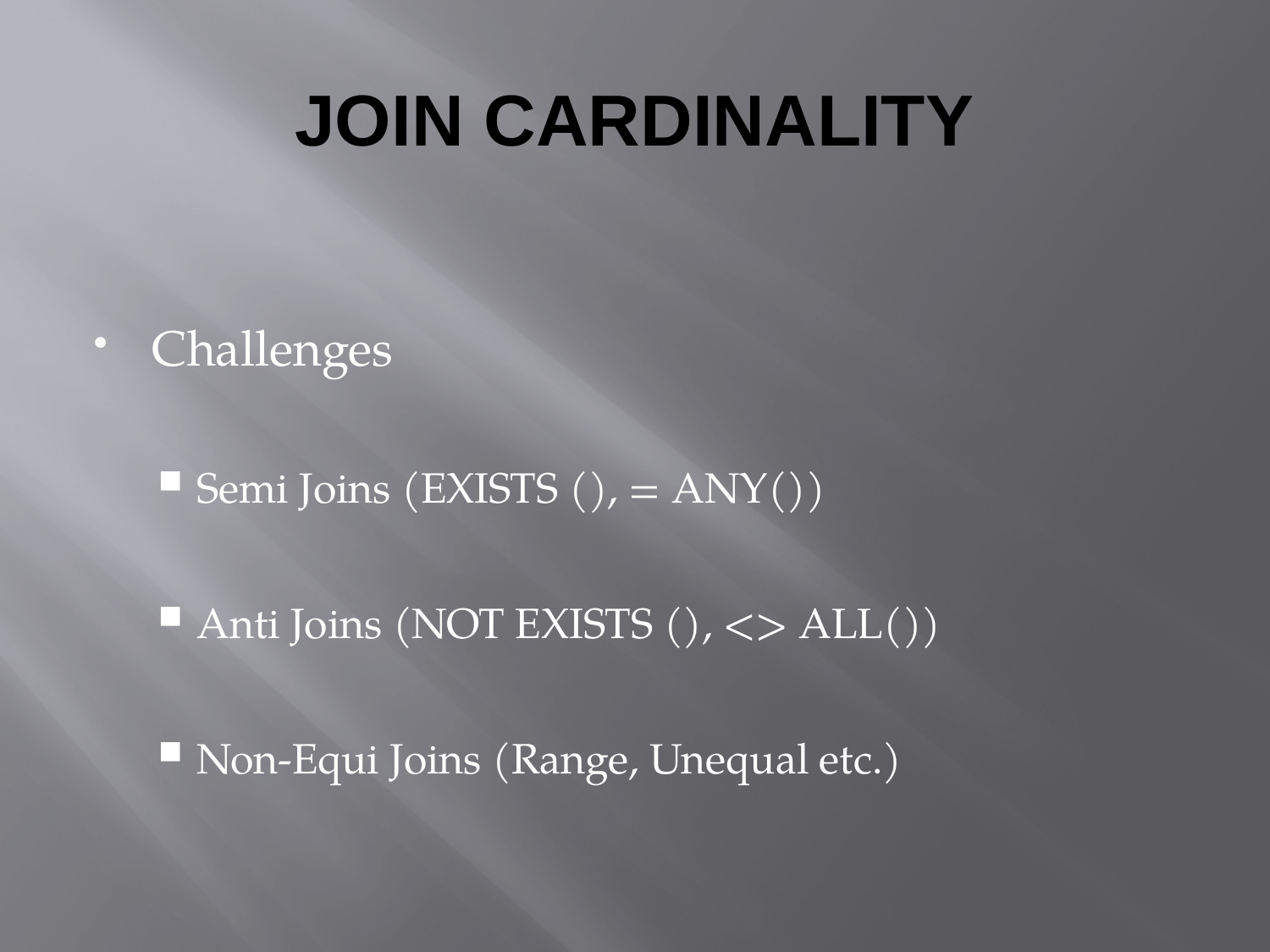

# JOIN CARDINALITY
Challenges
Semi Joins (EXISTS (), = ANY())
Anti Joins (NOT EXISTS (), <> ALL())
Non-Equi Joins (Range, Unequal etc.)